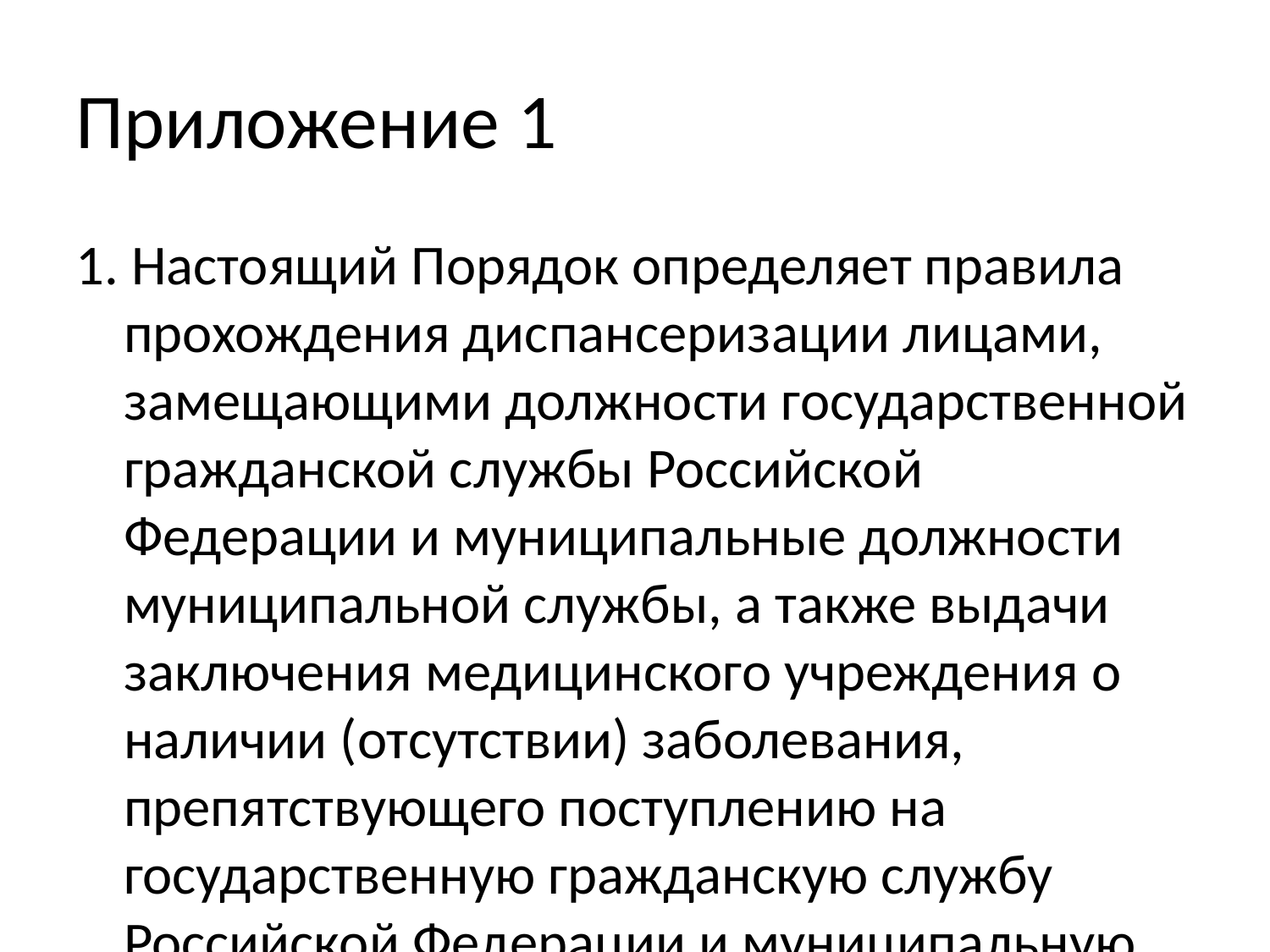

Приложение 1
1. Настоящий Порядок определяет правила прохождения диспансеризации лицами, замещающими должности государственной гражданской службы Российской Федерации и муниципальные должности муниципальной службы, а также выдачи заключения медицинского учреждения о наличии (отсутствии) заболевания, препятствующего поступлению на государственную гражданскую службу Российской Федерации и муниципальную службу или ее прохождению.
2. Под диспансеризацией, применительно к настоящему Порядку, понимается комплекс мероприятий, проводимых с целью определения рисков развития заболеваний, раннего выявления имеющихся заболеваний, в том числе препятствующих прохождению государственной гражданской службы Российской Федерации (далее - гражданская служба) и муниципальной службы, сохранения и укрепления физического и психического здоровья государственного гражданского служащего Российской Федерации (далее - гражданский служащий) и муниципального служащего.